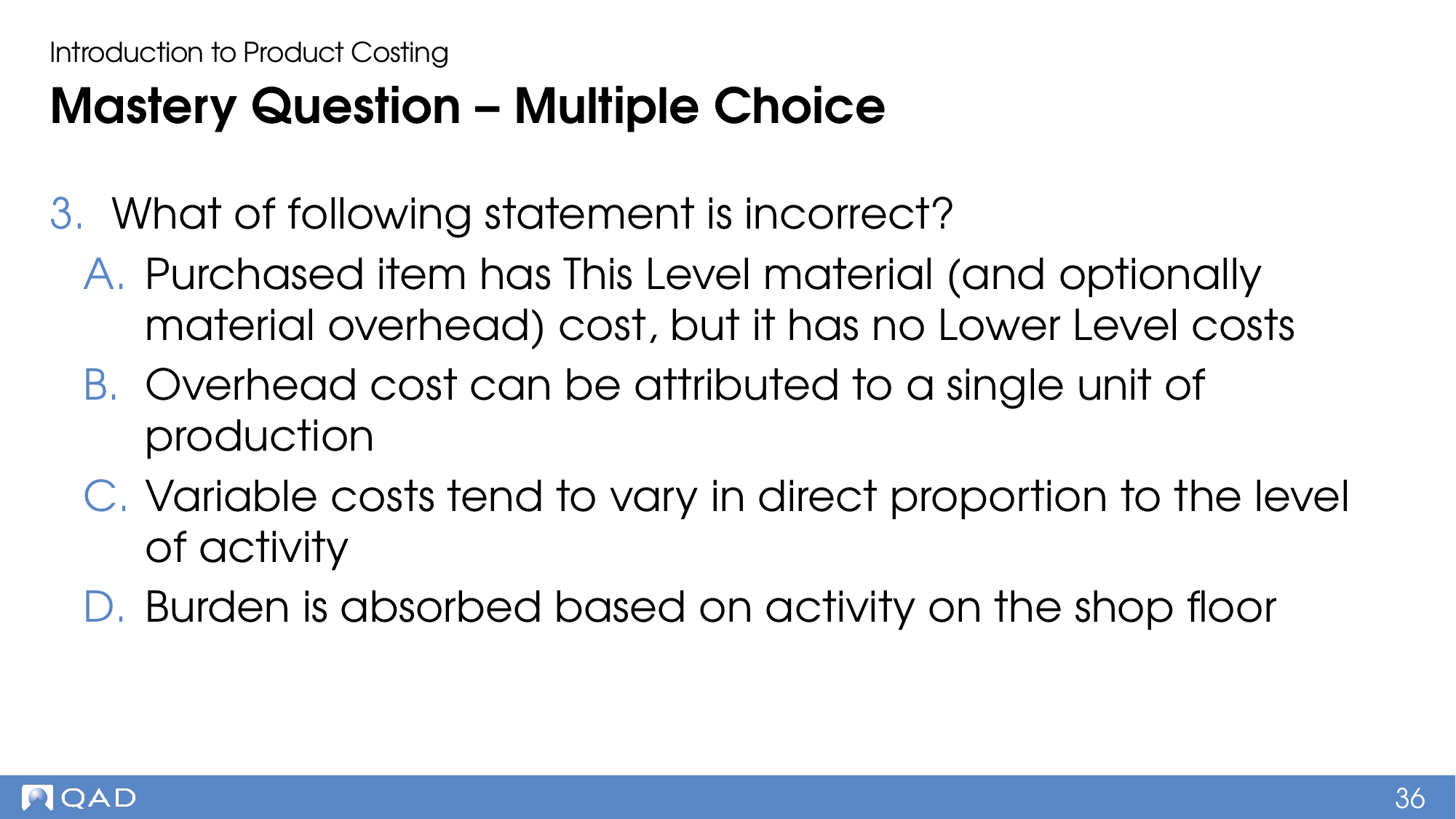

Introduction to Product Costing
# Mastery Question – Multiple Choice
What of following statement is incorrect?
Purchased item has This Level material (and optionally material overhead) cost, but it has no Lower Level costs
Overhead cost can be attributed to a single unit of production
Variable costs tend to vary in direct proportion to the level of activity
Burden is absorbed based on activity on the shop floor
36